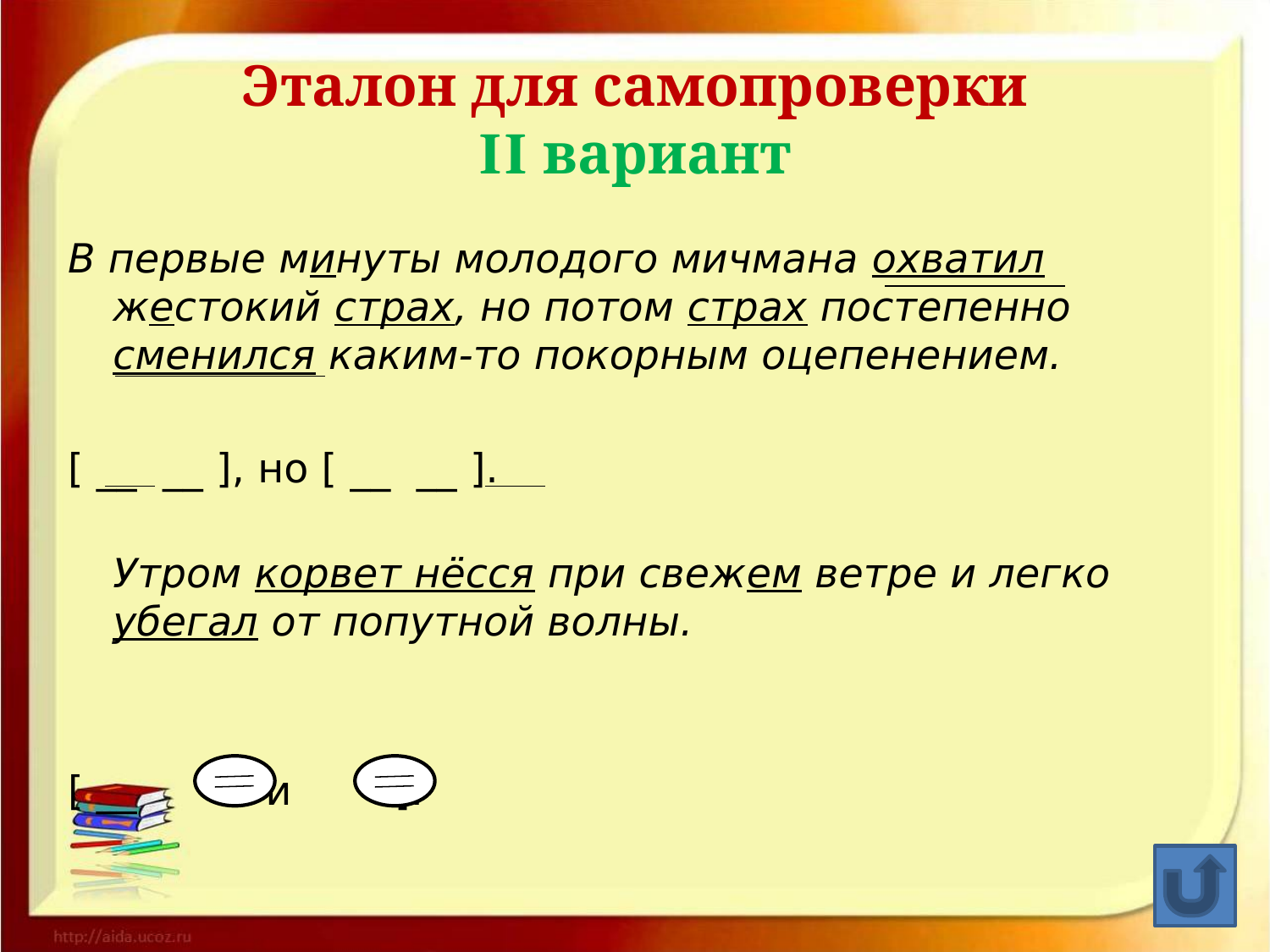

# Эталон для самопроверки II вариант
В первые минуты молодого мичмана охватил жестокий страх, но потом страх постепенно сменился каким-то покорным оцепенением.

[ __  __ ], но [ __  __ ].
Утром корвет нёсся при свежем ветре и легко убегал от попутной волны.

[ __          и        ].